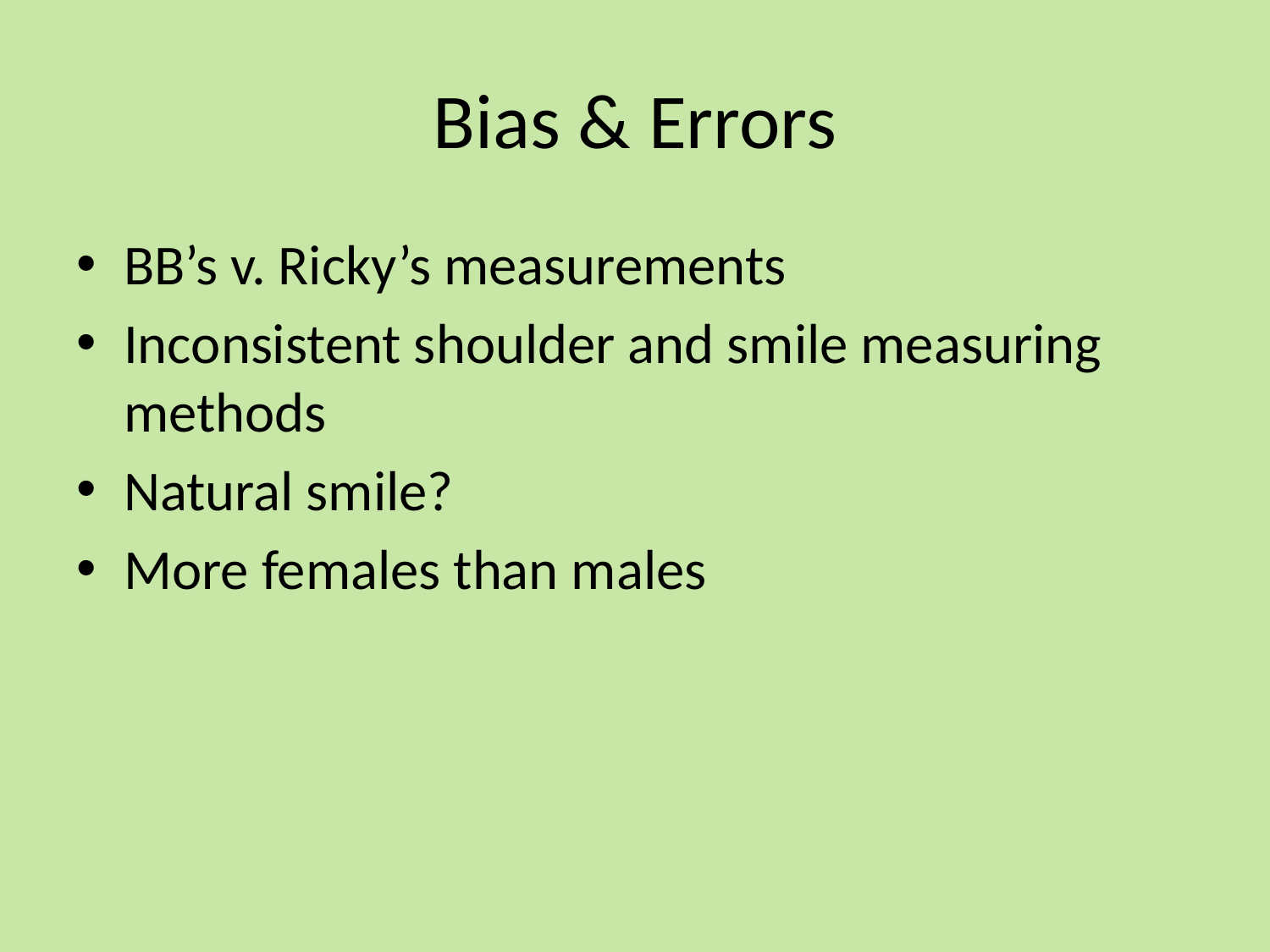

# Bias & Errors
BB’s v. Ricky’s measurements
Inconsistent shoulder and smile measuring methods
Natural smile?
More females than males